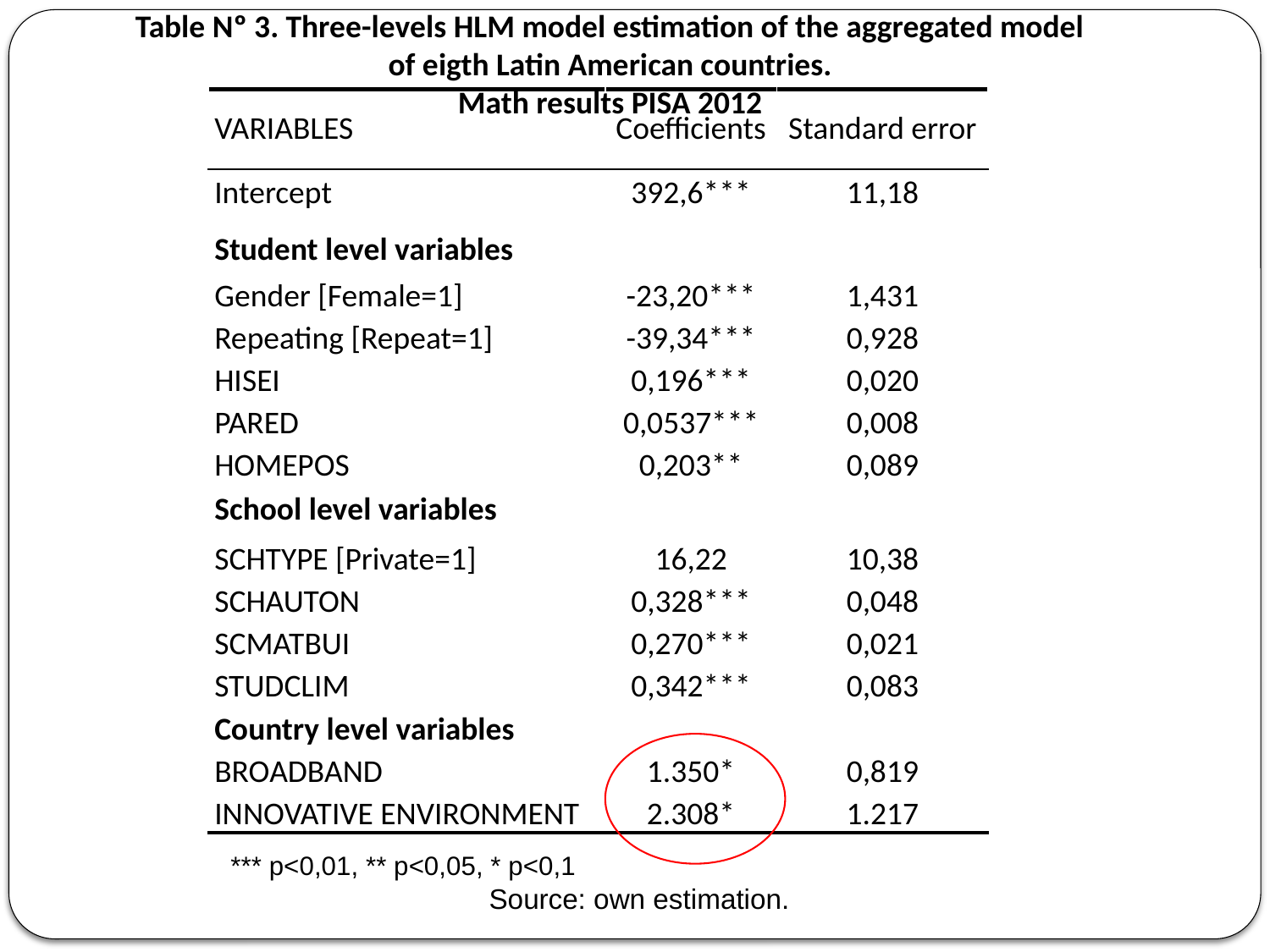

Table Nº 3. Three-levels HLM model estimation of the aggregated model of eigth Latin American countries.
Math results PISA 2012
| VARIABLES | Coefficients | Standard error |
| --- | --- | --- |
| Intercept | 392,6\*\*\* | 11,18 |
| Student level variables |  |  |
| Gender [Female=1] | -23,20\*\*\* | 1,431 |
| Repeating [Repeat=1] | -39,34\*\*\* | 0,928 |
| HISEI | 0,196\*\*\* | 0,020 |
| PARED | 0,0537\*\*\* | 0,008 |
| HOMEPOS | 0,203\*\* | 0,089 |
| School level variables |  |  |
| SCHTYPE [Private=1] | 16,22 | 10,38 |
| SCHAUTON | 0,328\*\*\* | 0,048 |
| SCMATBUI | 0,270\*\*\* | 0,021 |
| STUDCLIM | 0,342\*\*\* | 0,083 |
| Country level variables |  |  |
| BROADBAND | 1.350\* | 0,819 |
| INNOVATIVE ENVIRONMENT | 2.308\* | 1.217 |

*** p<0,01, ** p<0,05, * p<0,1
Source: own estimation.